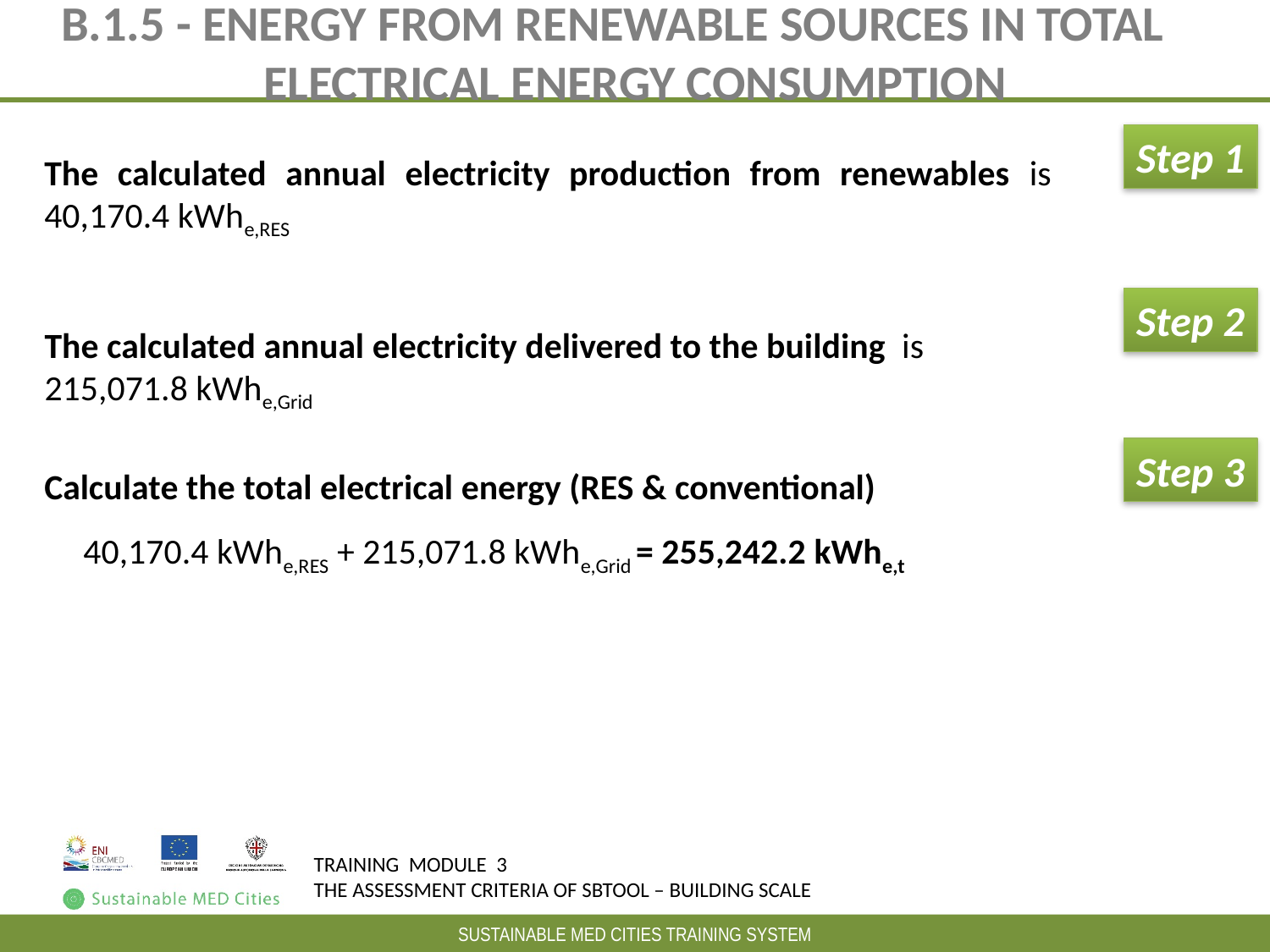

# B.1.5 - ENERGY FROM RENEWABLE SOURCES IN TOTAL     ELECTRICAL ENERGY CONSUMPTION
Step 1
The calculated annual electricity production from renewables is 40,170.4 kWhe,RES
Step 2
The calculated annual electricity delivered to the building  is 215,071.8 kWhe,Grid

Step 3
Calculate the total electrical energy (RES & conventional)
40,170.4 kWhe,RES + 215,071.8 kWhe,Grid = 255,242.2 kWhe,t